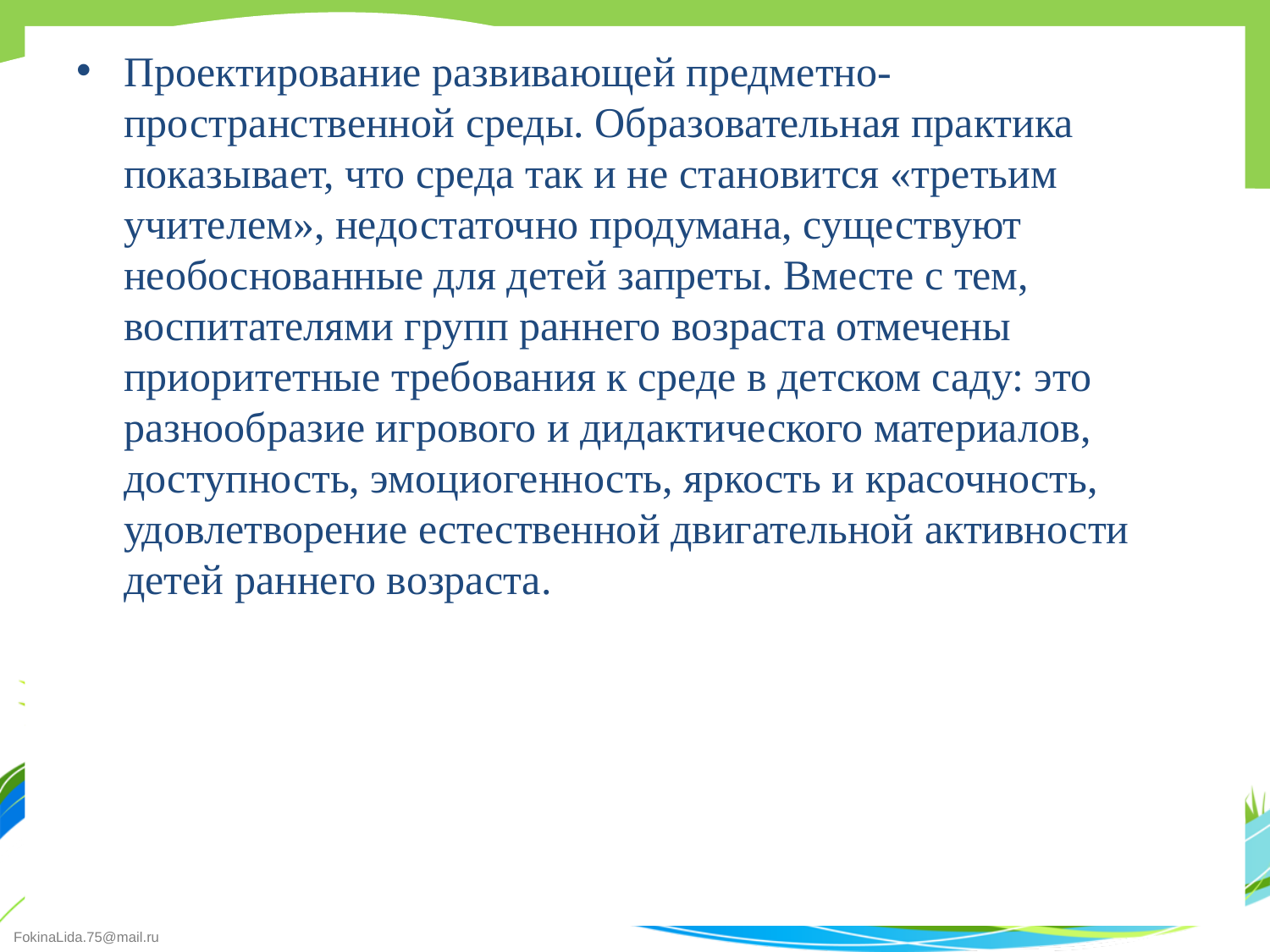

#
Проектирование развивающей предметно- пространственной среды. Образовательная практика показывает, что среда так и не становится «третьим учителем», недостаточно продумана, существуют необоснованные для детей запреты. Вместе с тем, воспитателями групп раннего возраста отмечены приоритетные требования к среде в детском саду: это разнообразие игрового и дидактического материалов, доступность, эмоциогенность, яркость и красочность, удовлетворение естественной двигательной активности детей раннего возраста.